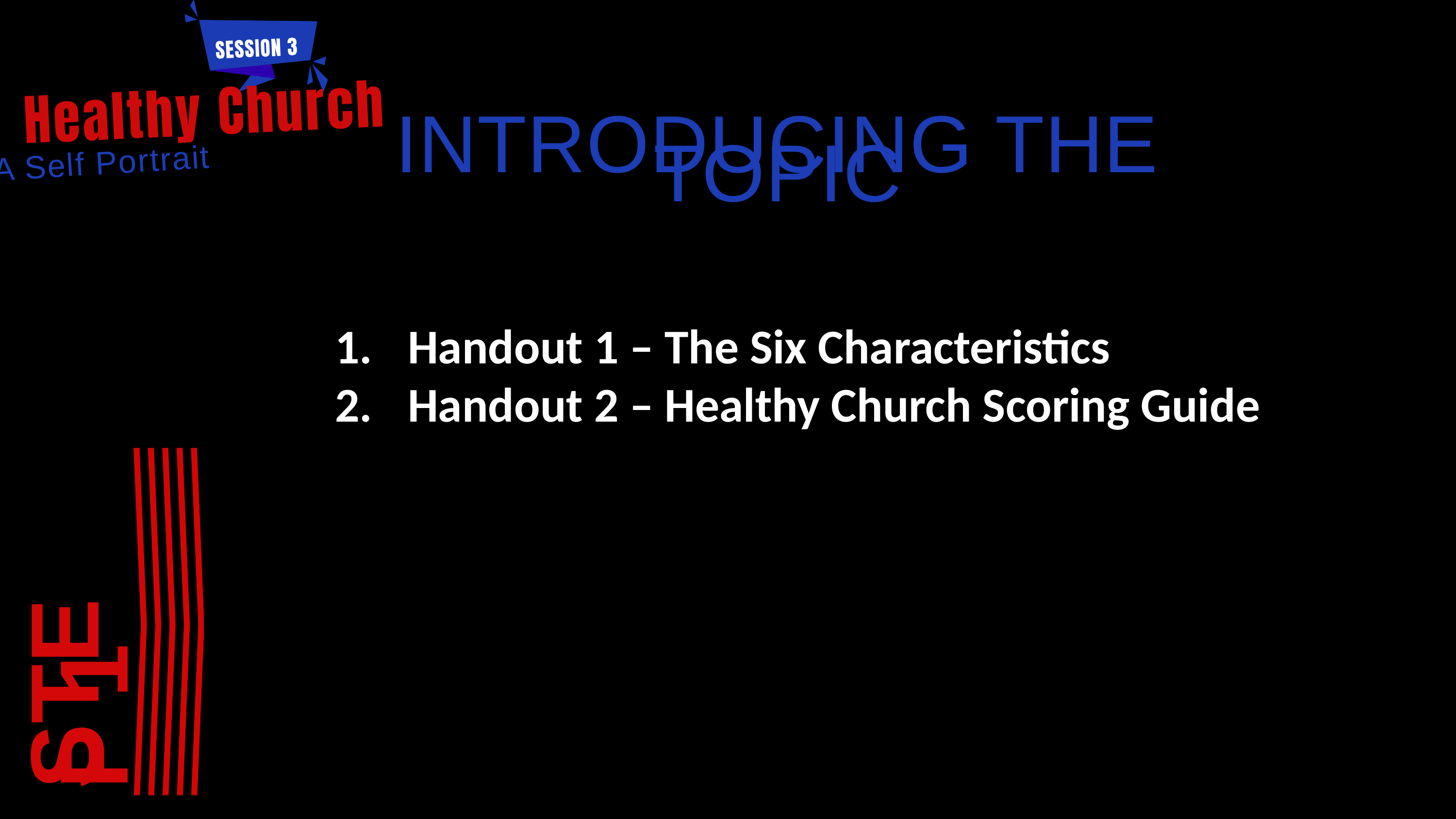

SESSION 3

Healthy Church
A Self Portrait
INTRODUCING THE TOPIC
SCORING THE SIX CHARACTERISTICS
Handout 1 – The Six Characteristics
Handout 2 – Healthy Church Scoring Guide

STEP 1

STEP 2